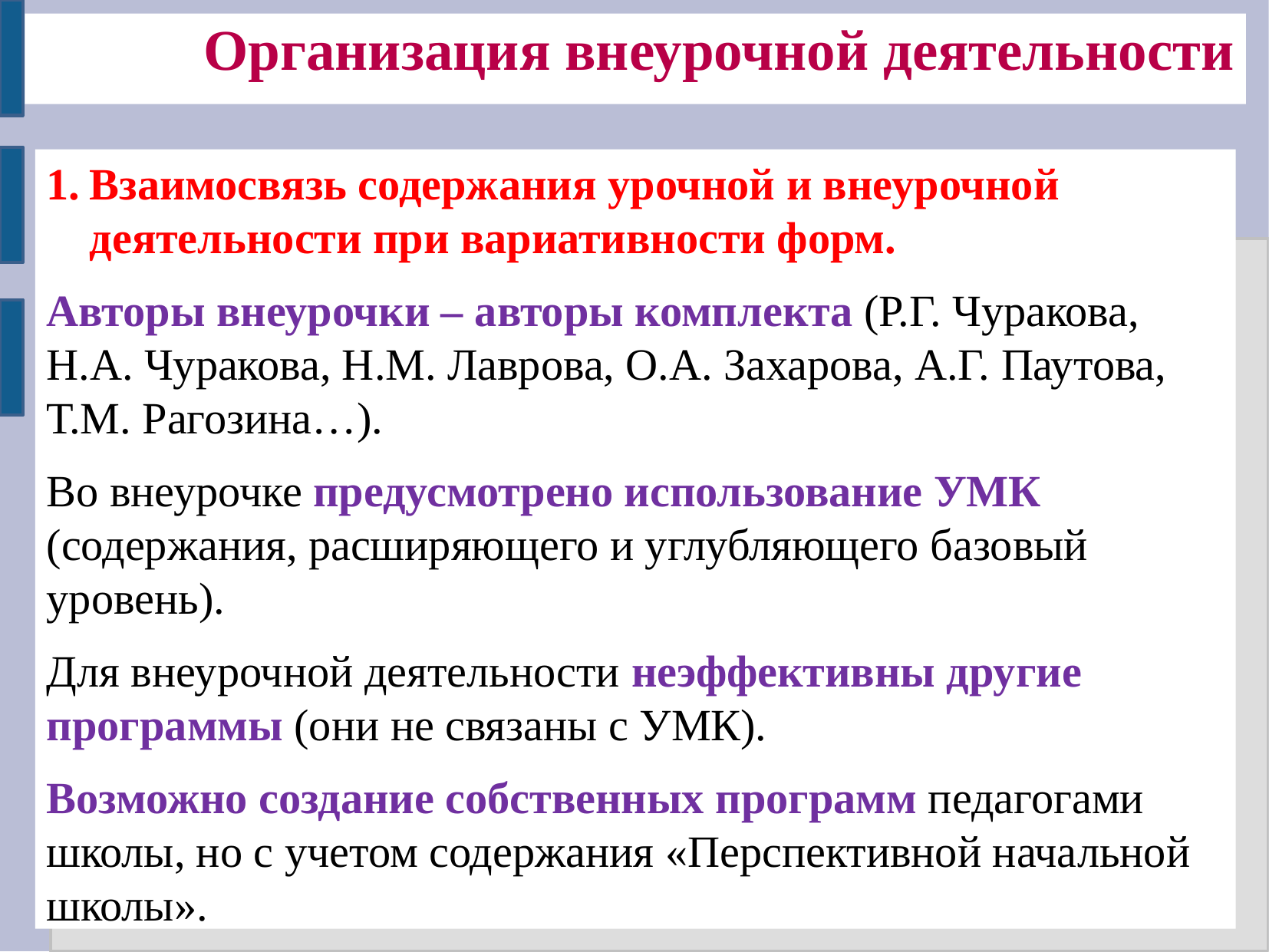

Организация внеурочной деятельности
Взаимосвязь содержания урочной и внеурочной деятельности при вариативности форм.
Авторы внеурочки – авторы комплекта (Р.Г. Чуракова, Н.А. Чуракова, Н.М. Лаврова, О.А. Захарова, А.Г. Паутова, Т.М. Рагозина…).
Во внеурочке предусмотрено использование УМК (содержания, расширяющего и углубляющего базовый уровень).
Для внеурочной деятельности неэффективны другие программы (они не связаны с УМК).
Возможно создание собственных программ педагогами школы, но с учетом содержания «Перспективной начальной школы».